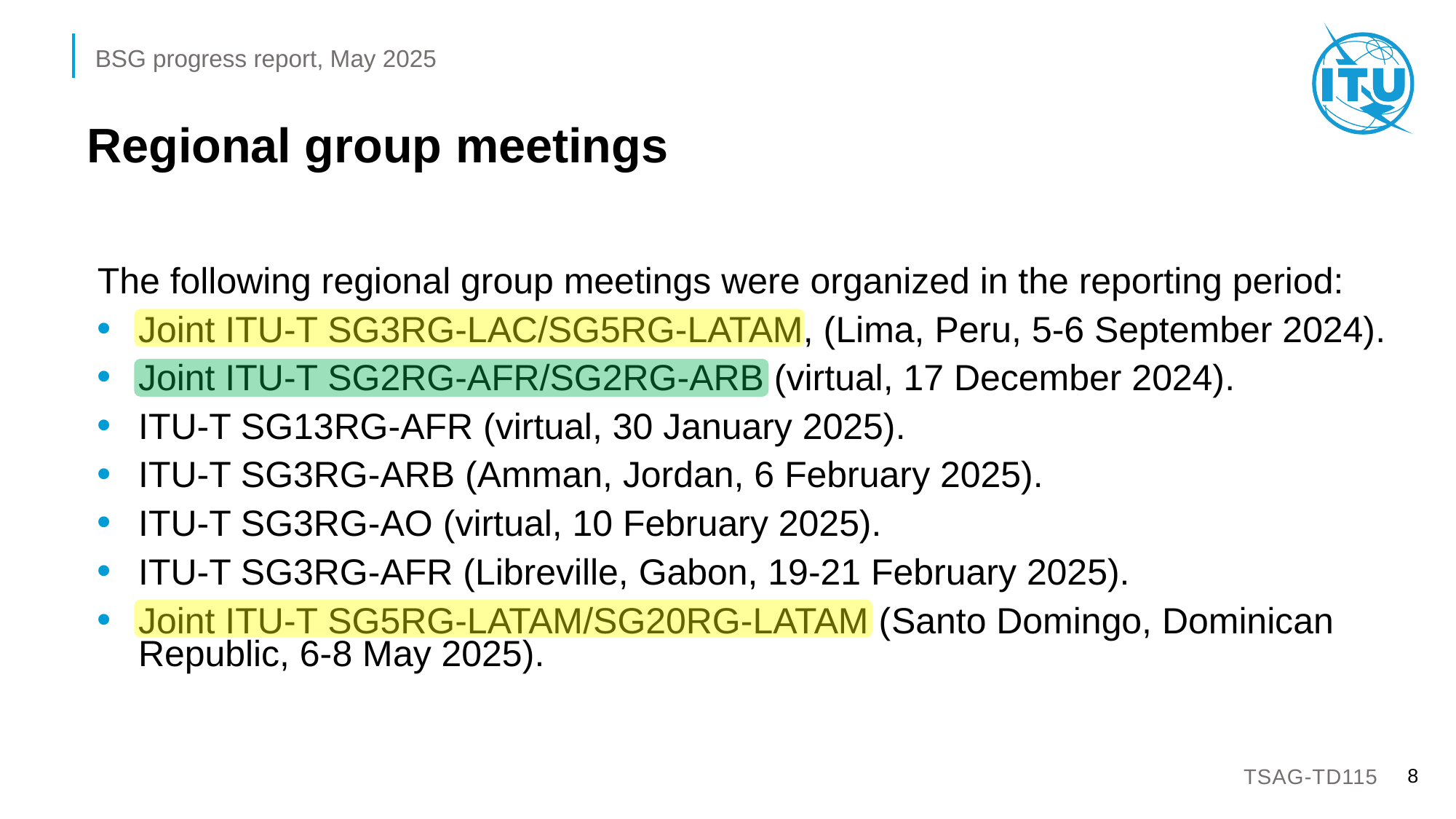

# Regional group meetings
The following regional group meetings were organized in the reporting period:
Joint ITU-T SG3RG-LAC/SG5RG-LATAM, (Lima, Peru, 5-6 September 2024).
Joint ITU-T SG2RG-AFR/SG2RG-ARB (virtual, 17 December 2024).
ITU-T SG13RG-AFR (virtual, 30 January 2025).
ITU-T SG3RG-ARB (Amman, Jordan, 6 February 2025).
ITU-T SG3RG-AO (virtual, 10 February 2025).
ITU-T SG3RG-AFR (Libreville, Gabon, 19-21 February 2025).
Joint ITU-T SG5RG-LATAM/SG20RG-LATAM (Santo Domingo, Dominican Republic, 6-8 May 2025).